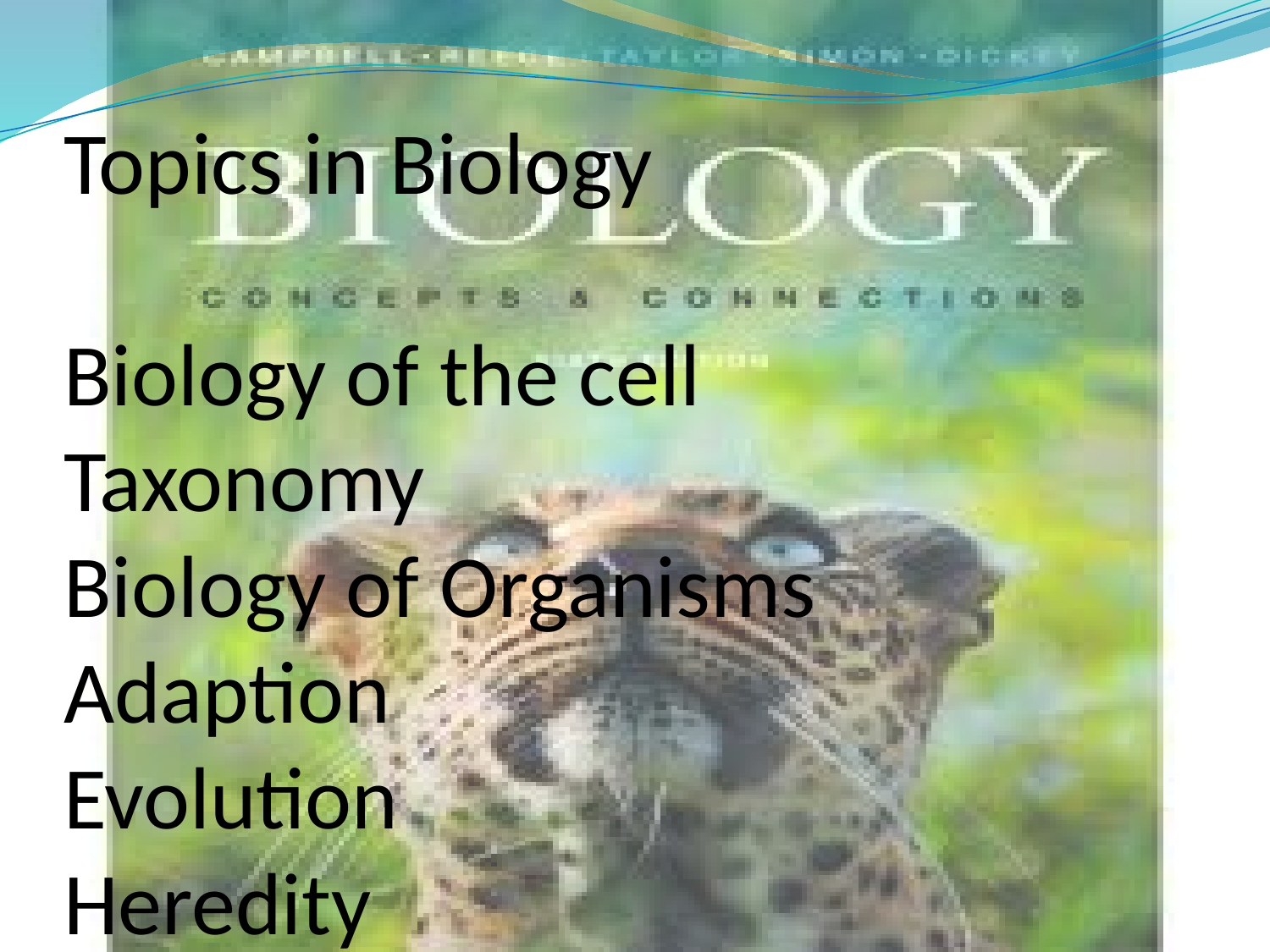

# Topics in Biology Biology of the cell Taxonomy Biology of Organisms Adaption Evolution Heredity